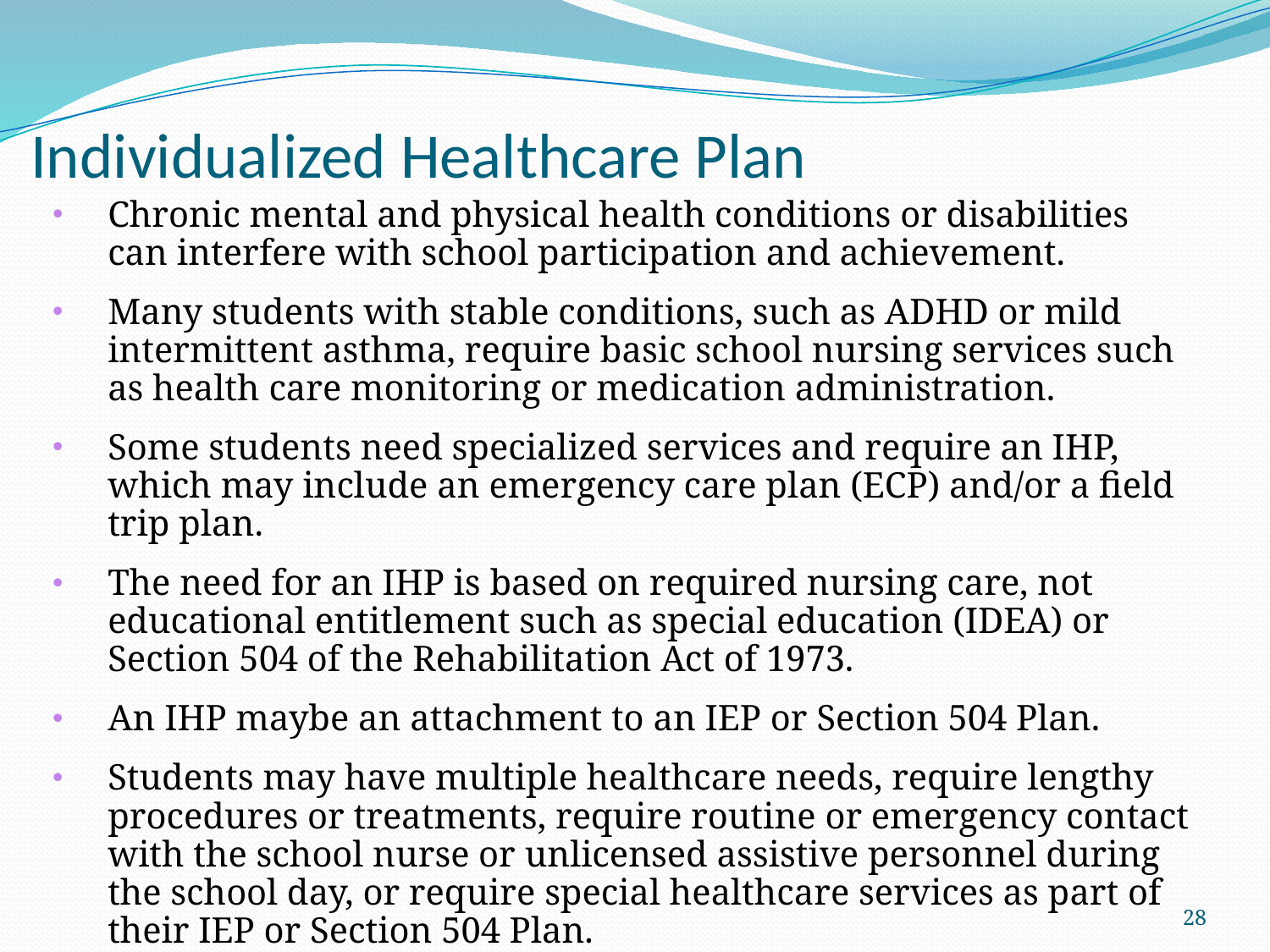

# Individualized Healthcare Plan
Chronic mental and physical health conditions or disabilities can interfere with school participation and achievement.
Many students with stable conditions, such as ADHD or mild intermittent asthma, require basic school nursing services such as health care monitoring or medication administration.
Some students need specialized services and require an IHP, which may include an emergency care plan (ECP) and/or a field trip plan.
The need for an IHP is based on required nursing care, not educational entitlement such as special education (IDEA) or Section 504 of the Rehabilitation Act of 1973.
An IHP maybe an attachment to an IEP or Section 504 Plan.
Students may have multiple healthcare needs, require lengthy procedures or treatments, require routine or emergency contact with the school nurse or unlicensed assistive personnel during the school day, or require special healthcare services as part of their IEP or Section 504 Plan.

28